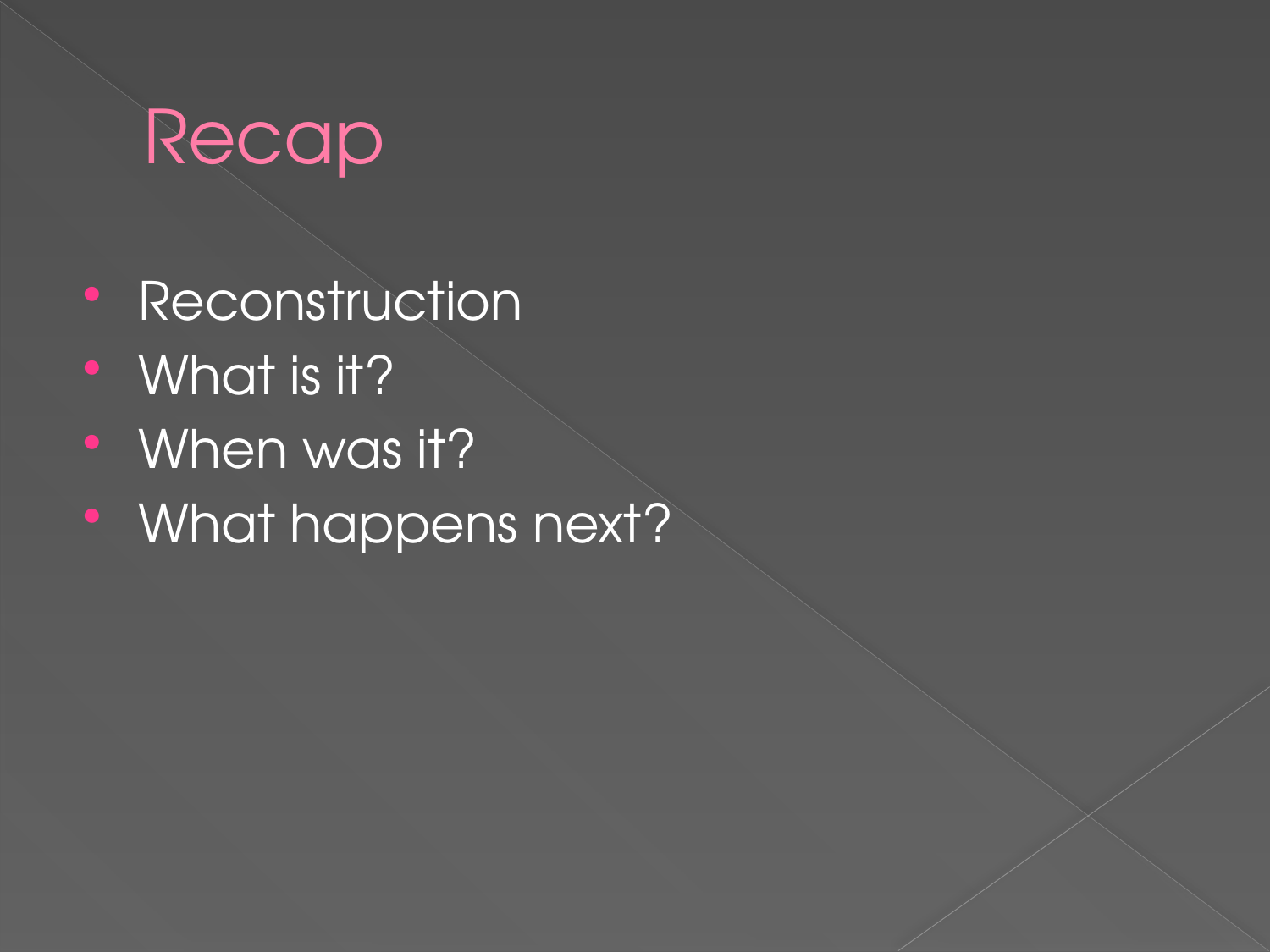

# Recap
Reconstruction
What is it?
When was it?
What happens next?